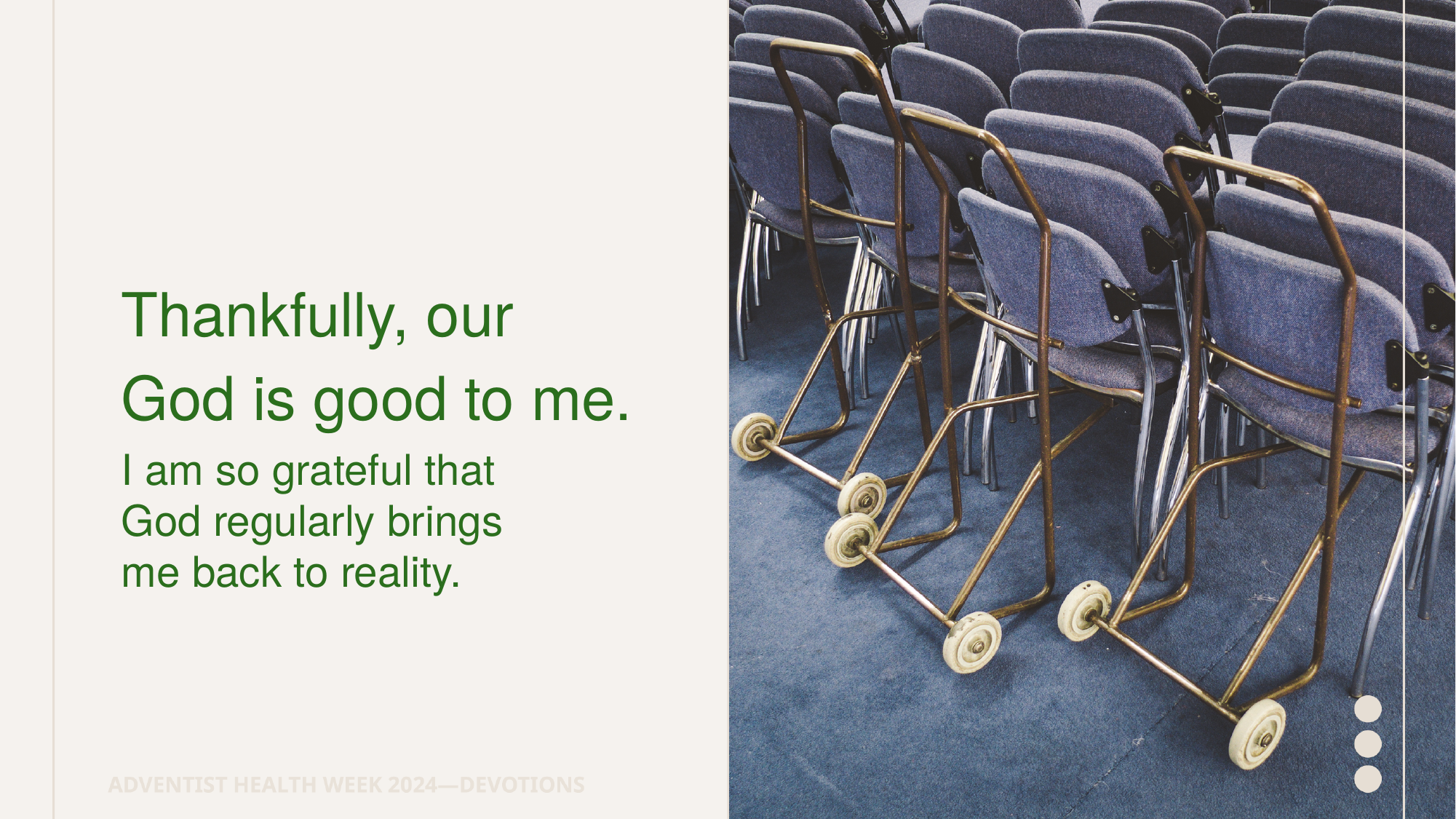

Thankfully, our God is good to me.
I am so grateful that God regularly brings me back to reality.